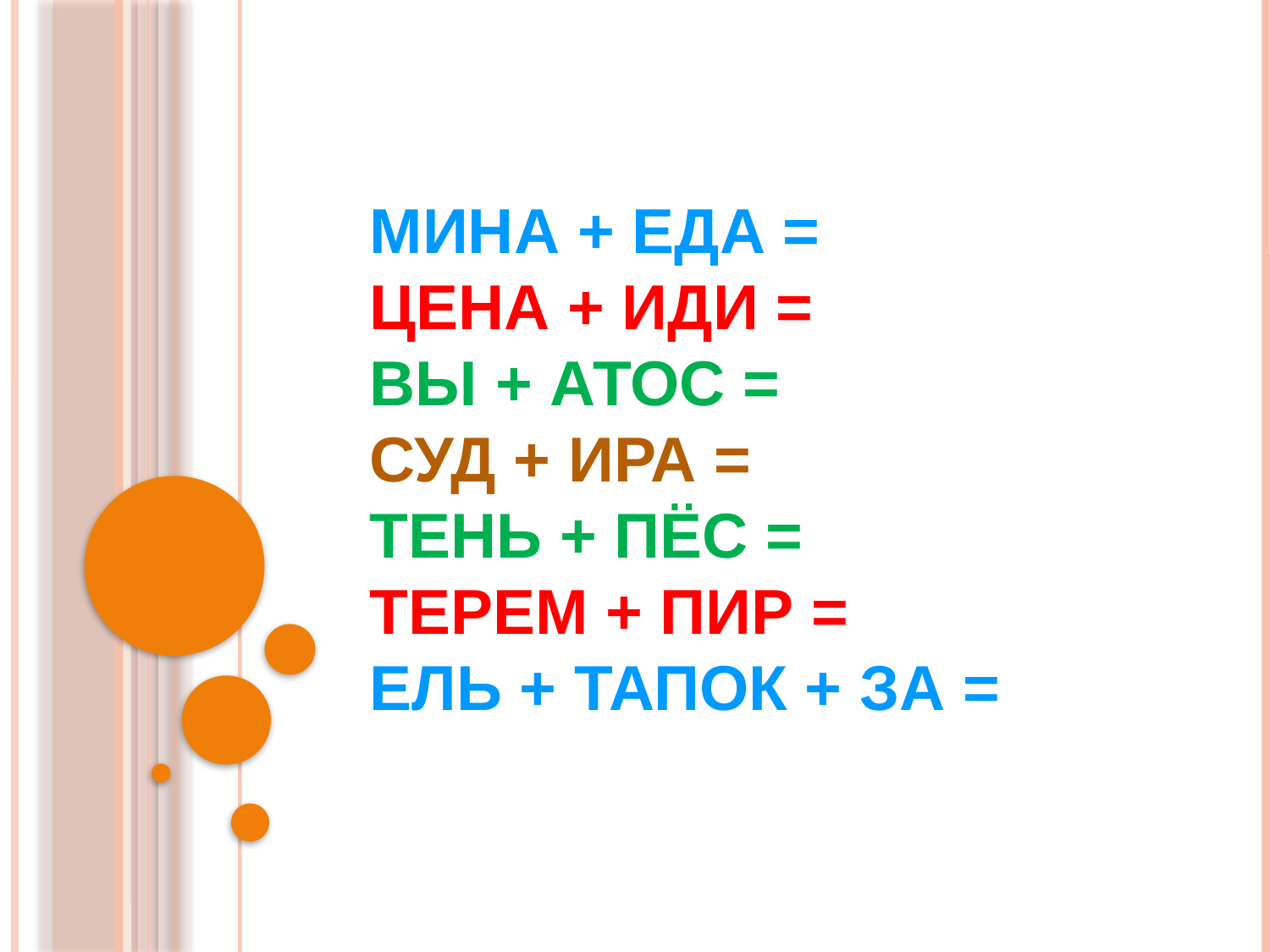

# МИНА + ЕДА = ЦЕНА + ИДИ = ВЫ + АТОС = СУД + ИРА = ТЕНЬ + ПЁС = ТЕРЕМ + ПИР = ЕЛЬ + ТАПОК + ЗА =